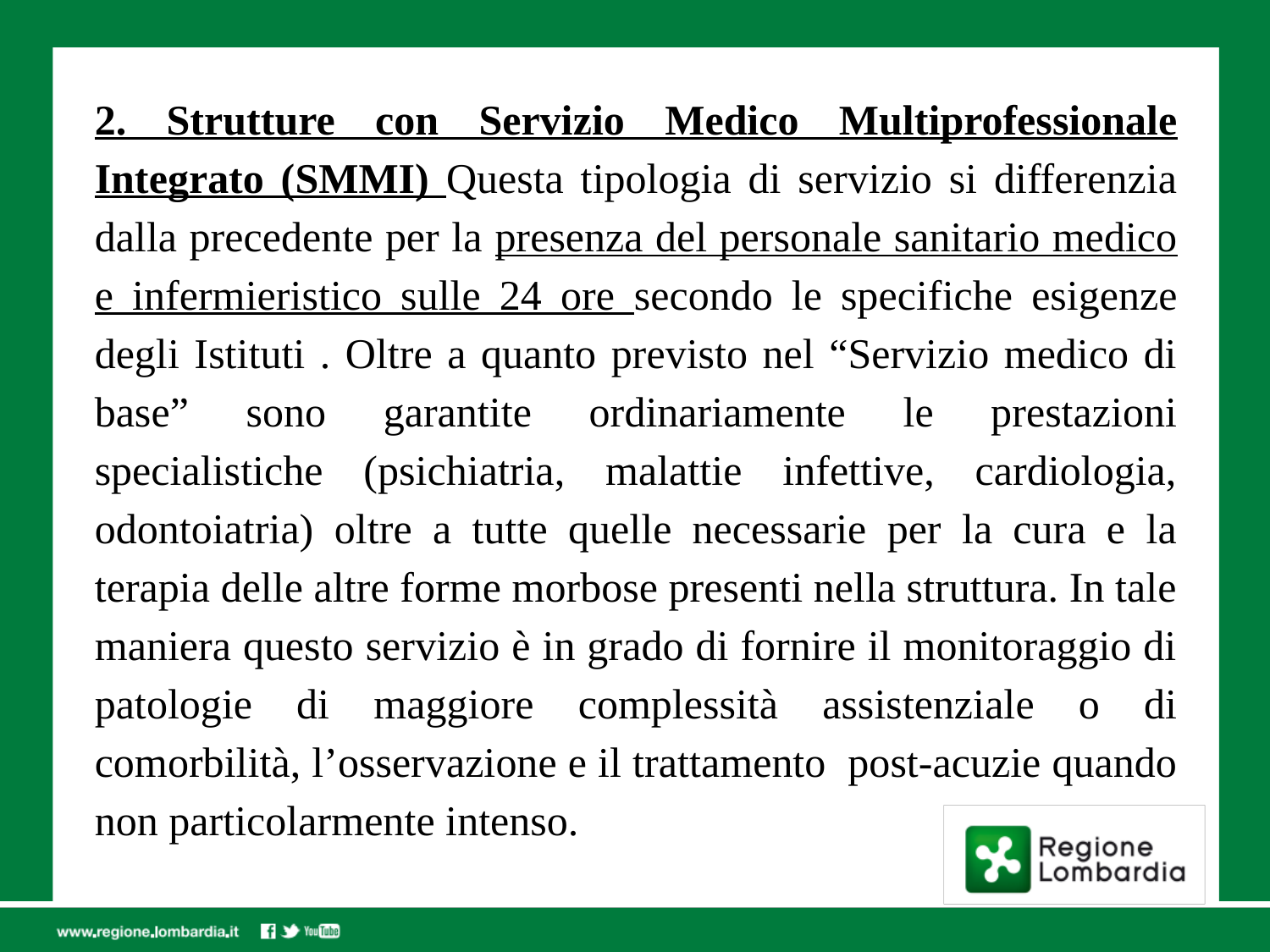

2. Strutture con Servizio Medico Multiprofessionale Integrato (SMMI) Questa tipologia di servizio si differenzia dalla precedente per la presenza del personale sanitario medico e infermieristico sulle 24 ore secondo le specifiche esigenze degli Istituti . Oltre a quanto previsto nel “Servizio medico di base” sono garantite ordinariamente le prestazioni specialistiche (psichiatria, malattie infettive, cardiologia, odontoiatria) oltre a tutte quelle necessarie per la cura e la terapia delle altre forme morbose presenti nella struttura. In tale maniera questo servizio è in grado di fornire il monitoraggio di patologie di maggiore complessità assistenziale o di comorbilità, l’osservazione e il trattamento  post-acuzie quando non particolarmente intenso.